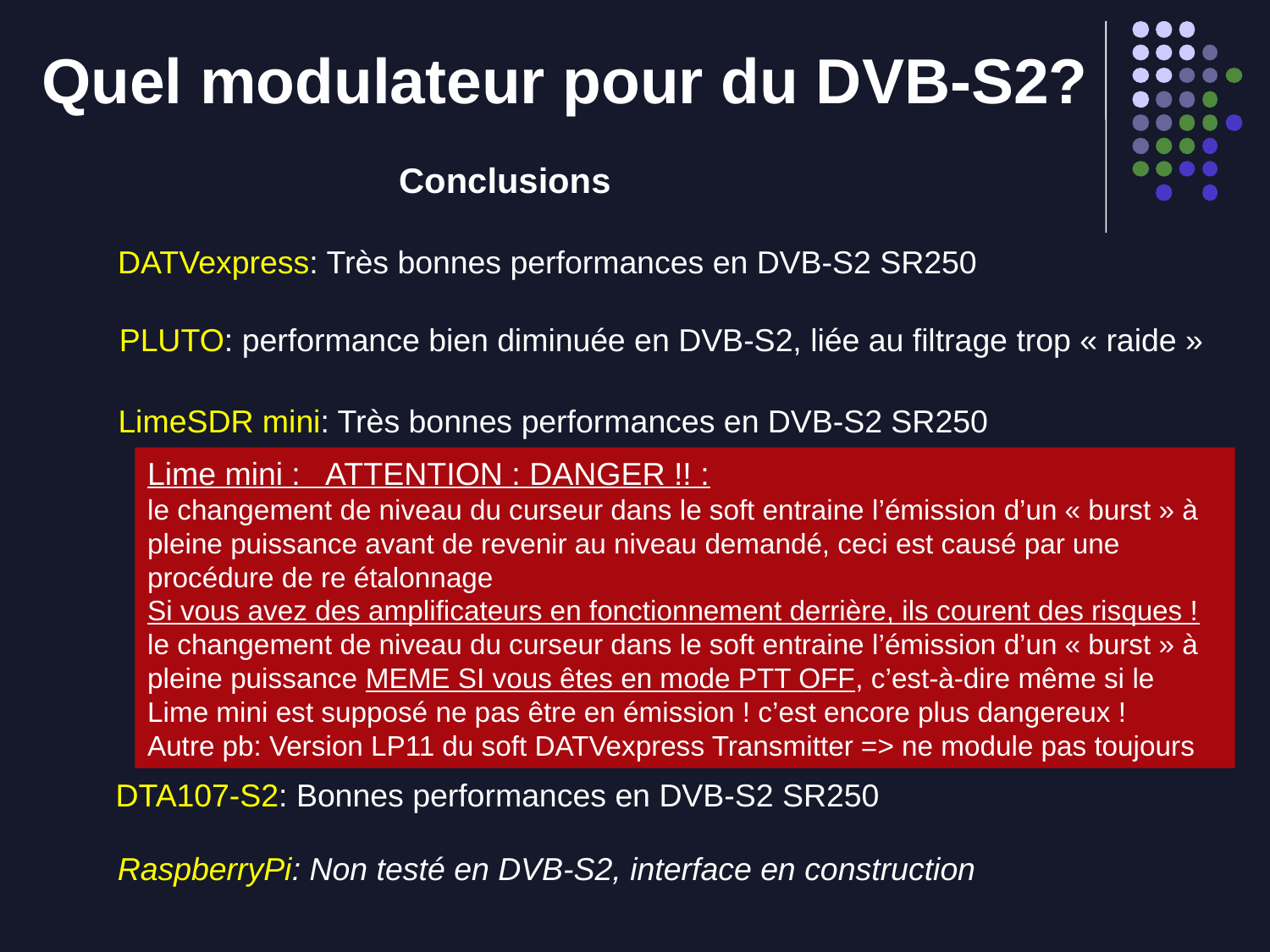

Quel modulateur pour du DVB-S2?
Conclusions
DATVexpress: Très bonnes performances en DVB-S2 SR250
PLUTO: performance bien diminuée en DVB-S2, liée au filtrage trop « raide »
LimeSDR mini: Très bonnes performances en DVB-S2 SR250
Lime mini :   ATTENTION : DANGER !! :
le changement de niveau du curseur dans le soft entraine l’émission d’un « burst » à pleine puissance avant de revenir au niveau demandé, ceci est causé par une procédure de re étalonnage
Si vous avez des amplificateurs en fonctionnement derrière, ils courent des risques !
le changement de niveau du curseur dans le soft entraine l’émission d’un « burst » à pleine puissance MEME SI vous êtes en mode PTT OFF, c’est-à-dire même si le Lime mini est supposé ne pas être en émission ! c’est encore plus dangereux !
Autre pb: Version LP11 du soft DATVexpress Transmitter => ne module pas toujours
DTA107-S2: Bonnes performances en DVB-S2 SR250
RaspberryPi: Non testé en DVB-S2, interface en construction